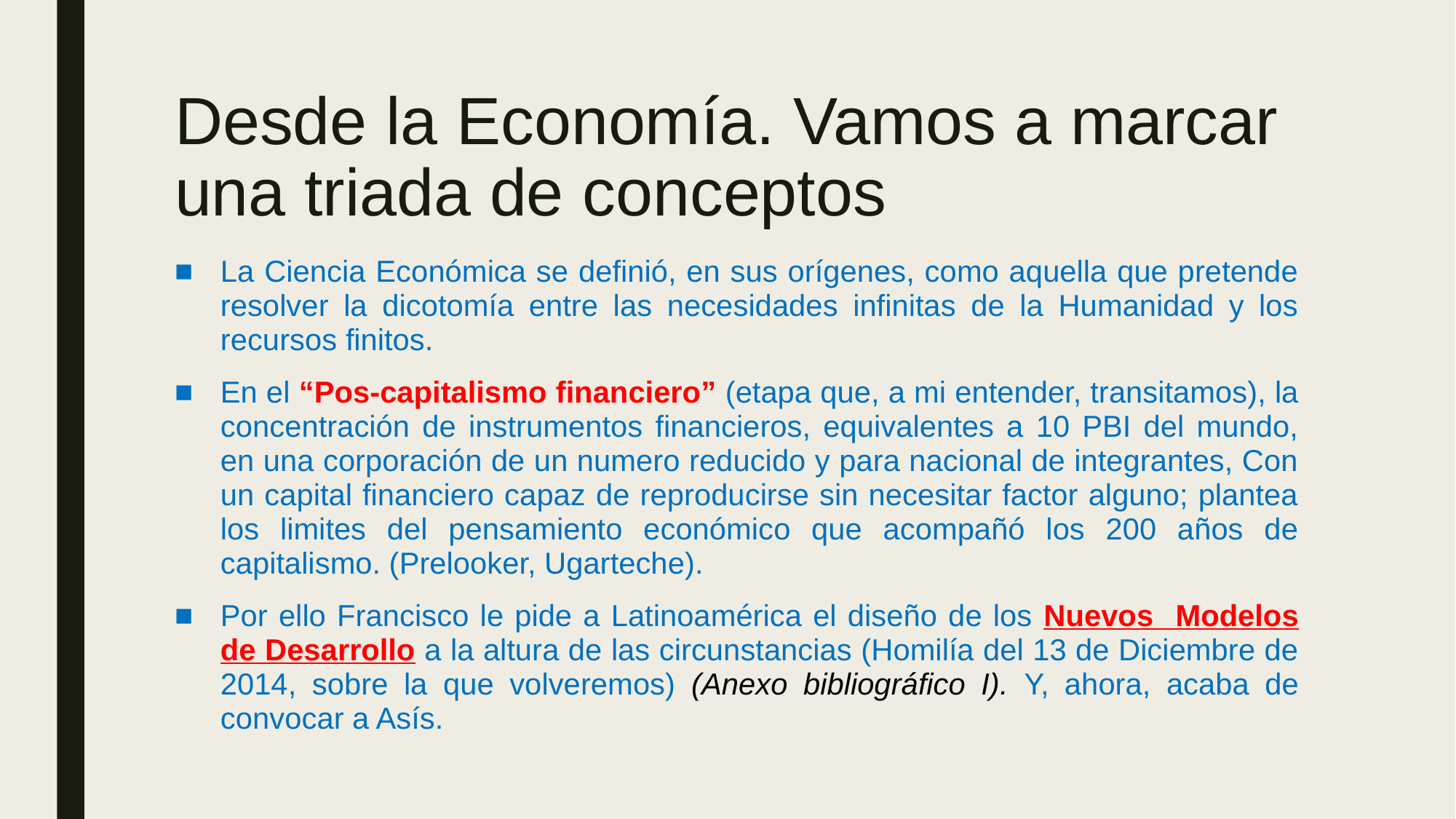

# Desde la Economía. Vamos a marcar una triada de conceptos
La Ciencia Económica se definió, en sus orígenes, como aquella que pretende resolver la dicotomía entre las necesidades infinitas de la Humanidad y los recursos finitos.
En el “Pos-capitalismo financiero” (etapa que, a mi entender, transitamos), la concentración de instrumentos financieros, equivalentes a 10 PBI del mundo, en una corporación de un numero reducido y para nacional de integrantes, Con un capital financiero capaz de reproducirse sin necesitar factor alguno; plantea los limites del pensamiento económico que acompañó los 200 años de capitalismo. (Prelooker, Ugarteche).
Por ello Francisco le pide a Latinoamérica el diseño de los Nuevos  Modelos de Desarrollo a la altura de las circunstancias (Homilía del 13 de Diciembre de 2014, sobre la que volveremos) (Anexo bibliográfico I). Y, ahora, acaba de convocar a Asís.